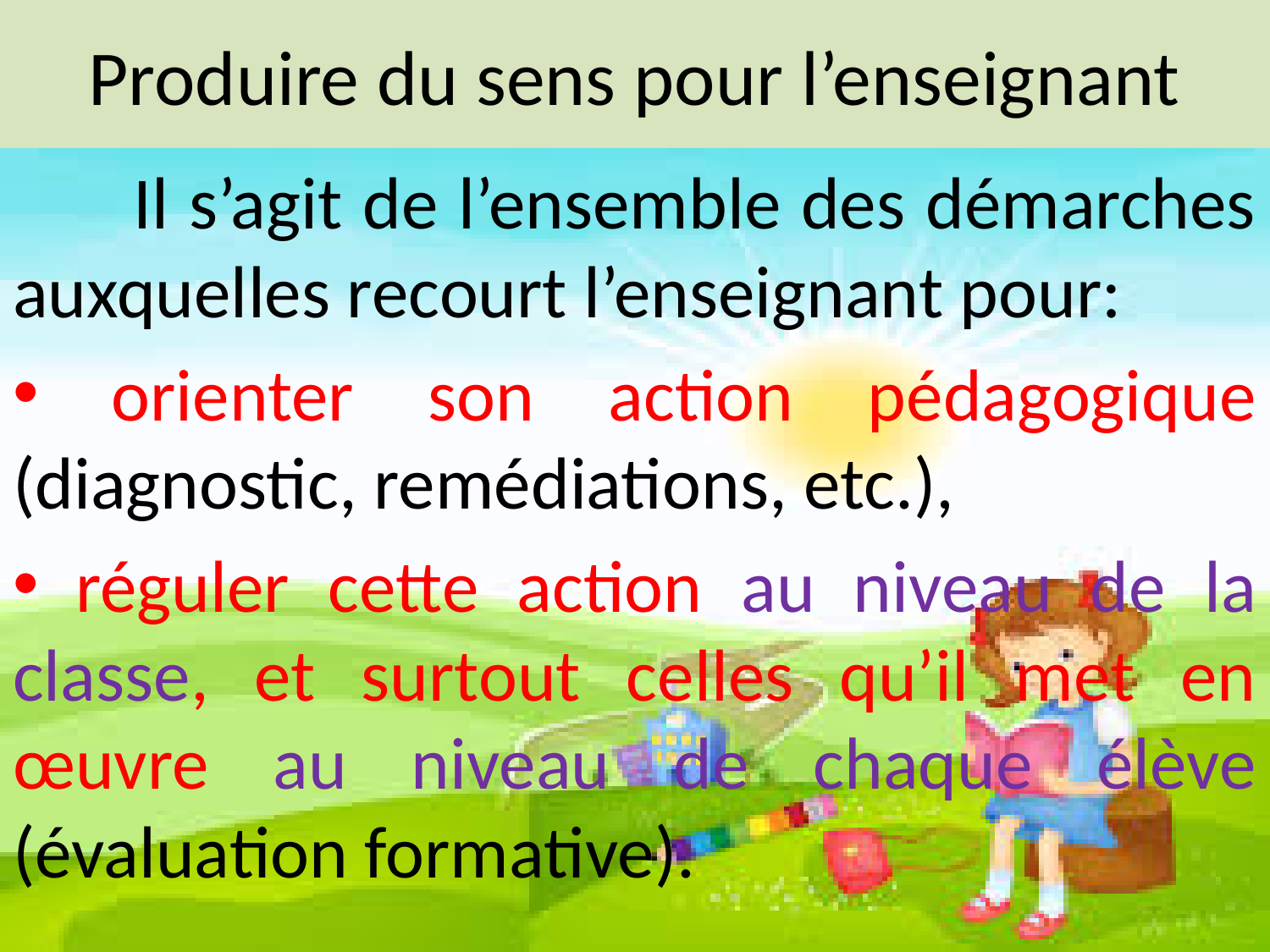

# Produire du sens pour l’enseignant
	Il s’agit de l’ensemble des démarches auxquelles recourt l’enseignant pour:
 orienter son action pédagogique (diagnostic, remédiations, etc.),
 réguler cette action au niveau de la classe, et surtout celles qu’il met en œuvre au niveau de chaque élève (évaluation formative).